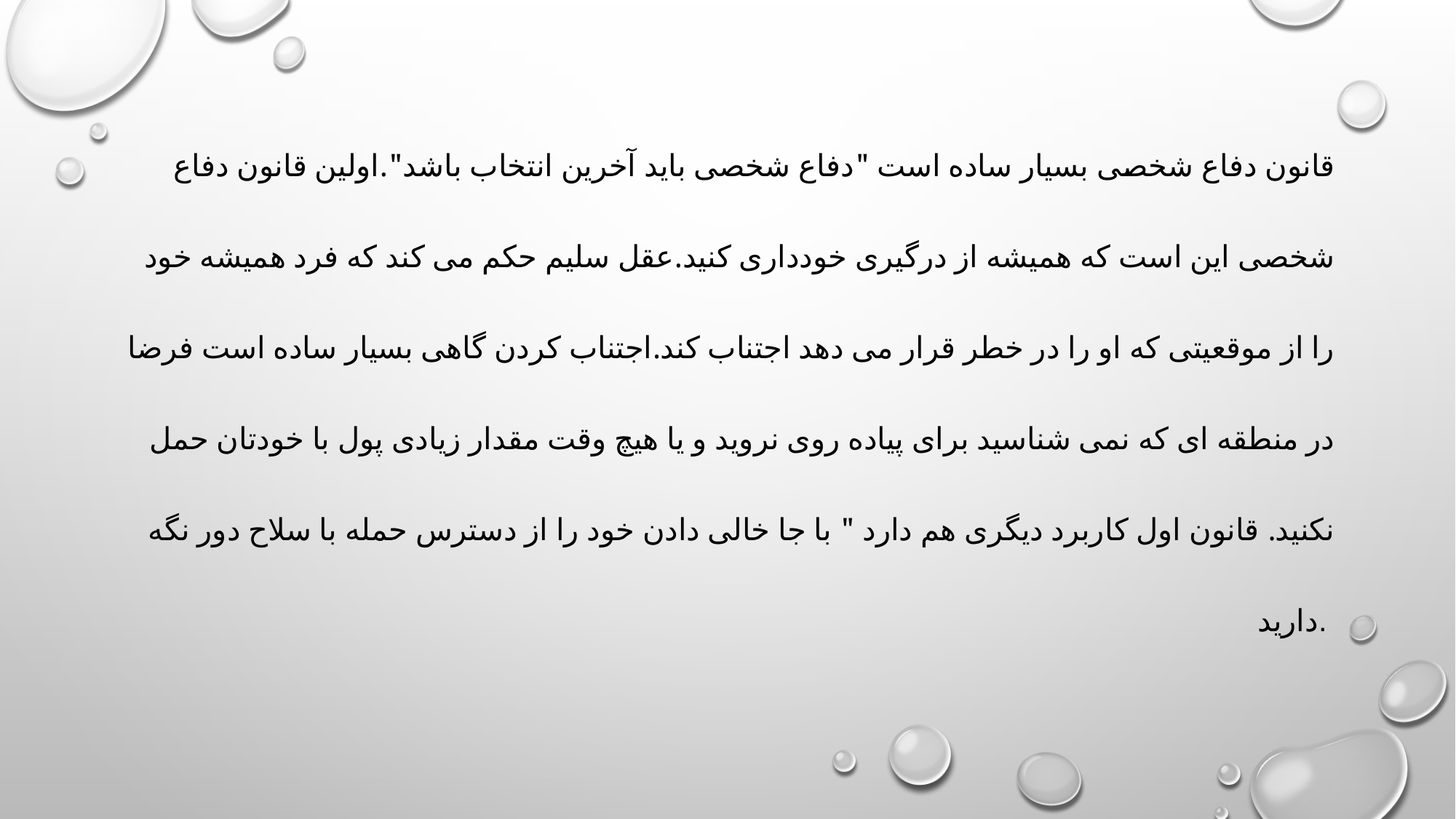

قانون دفاع شخصی بسیار ساده است "دفاع شخصی باید آخرین انتخاب باشد".اولین قانون دفاع شخصی این است که همیشه از درگیری خودداری کنید.عقل سلیم حکم می کند که فرد همیشه خود را از موقعیتی که او را در خطر قرار می دهد اجتناب کند.اجتناب کردن گاهی بسیار ساده است فرضا در منطقه ای که نمی شناسید برای پیاده روی نروید و یا هیچ وقت مقدار زیادی پول با خودتان حمل نکنید. قانون اول کاربرد دیگری هم دارد " با جا خالی دادن خود را از دسترس حمله با سلاح دور نگه دارید.